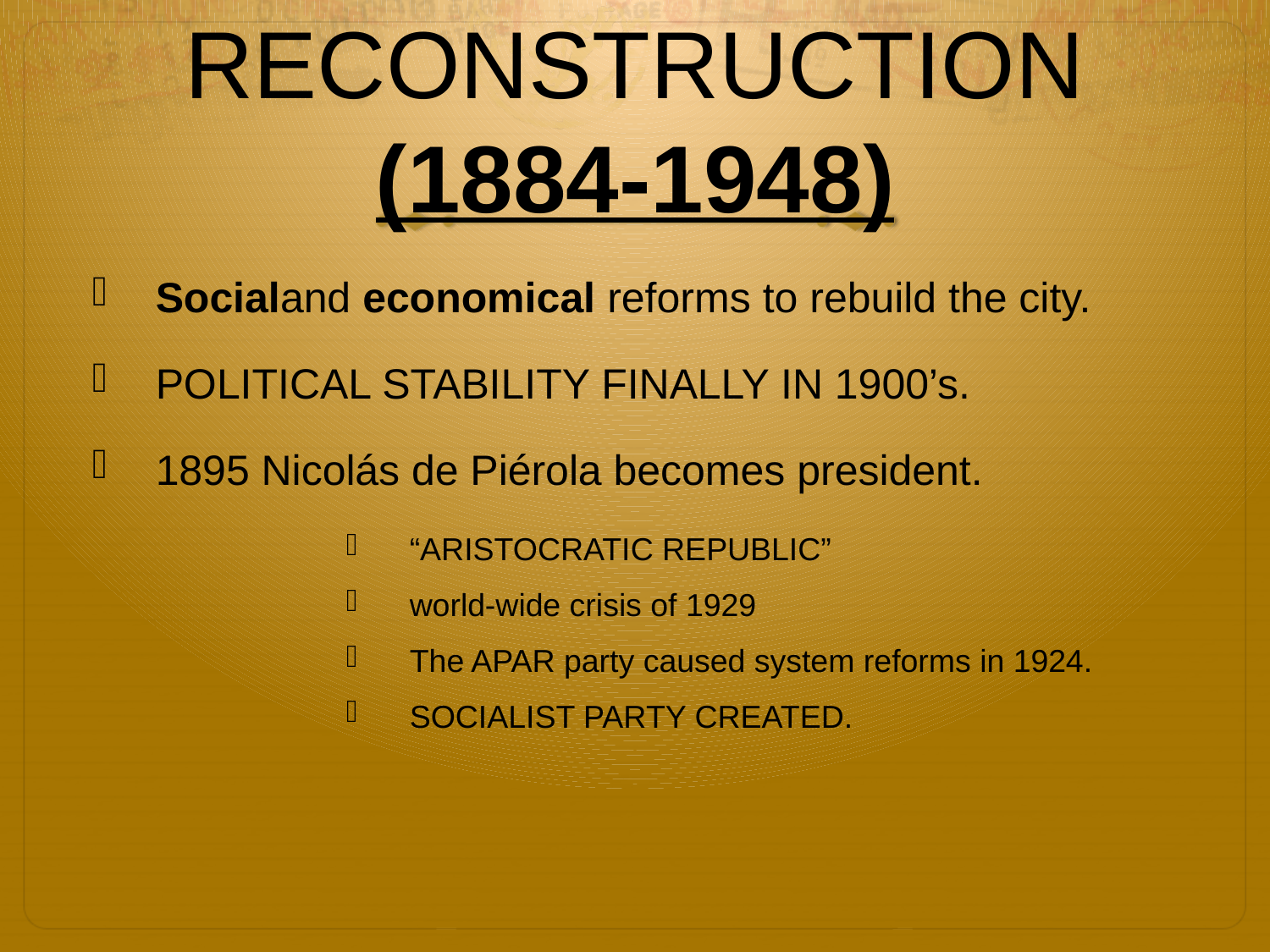

# RECONSTRUCTION (1884-1948)
Socialand economical reforms to rebuild the city.
POLITICAL STABILITY FINALLY IN 1900’s.
1895 Nicolás de Piérola becomes president.
“ARISTOCRATIC REPUBLIC”
world-wide crisis of 1929
The APAR party caused system reforms in 1924.
SOCIALIST PARTY CREATED.